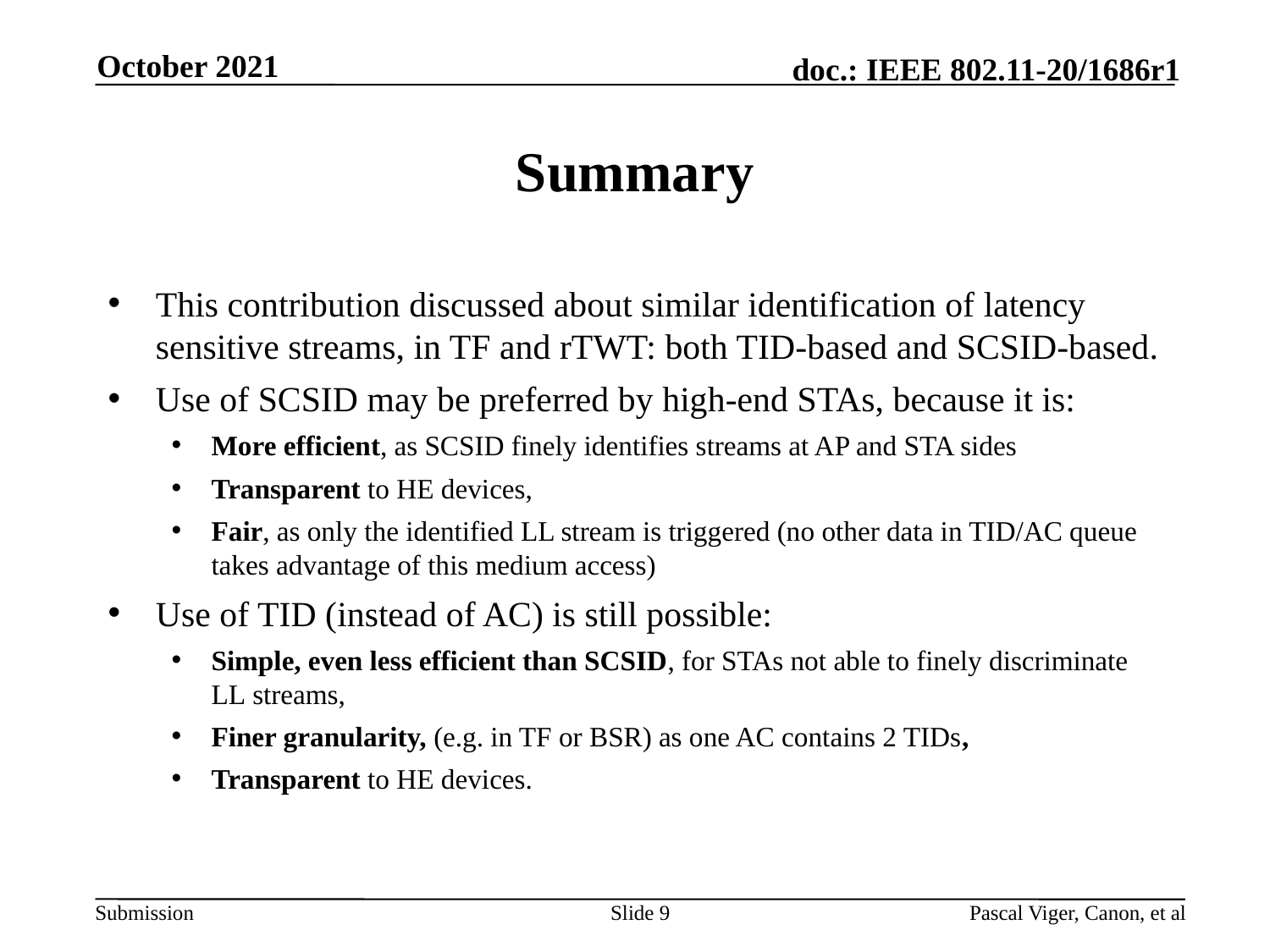

October 2021
# Summary
This contribution discussed about similar identification of latency sensitive streams, in TF and rTWT: both TID-based and SCSID-based.
Use of SCSID may be preferred by high-end STAs, because it is:
More efficient, as SCSID finely identifies streams at AP and STA sides
Transparent to HE devices,
Fair, as only the identified LL stream is triggered (no other data in TID/AC queue takes advantage of this medium access)
Use of TID (instead of AC) is still possible:
Simple, even less efficient than SCSID, for STAs not able to finely discriminate LL streams,
Finer granularity, (e.g. in TF or BSR) as one AC contains 2 TIDs,
Transparent to HE devices.
Slide 9
Pascal Viger, Canon, et al